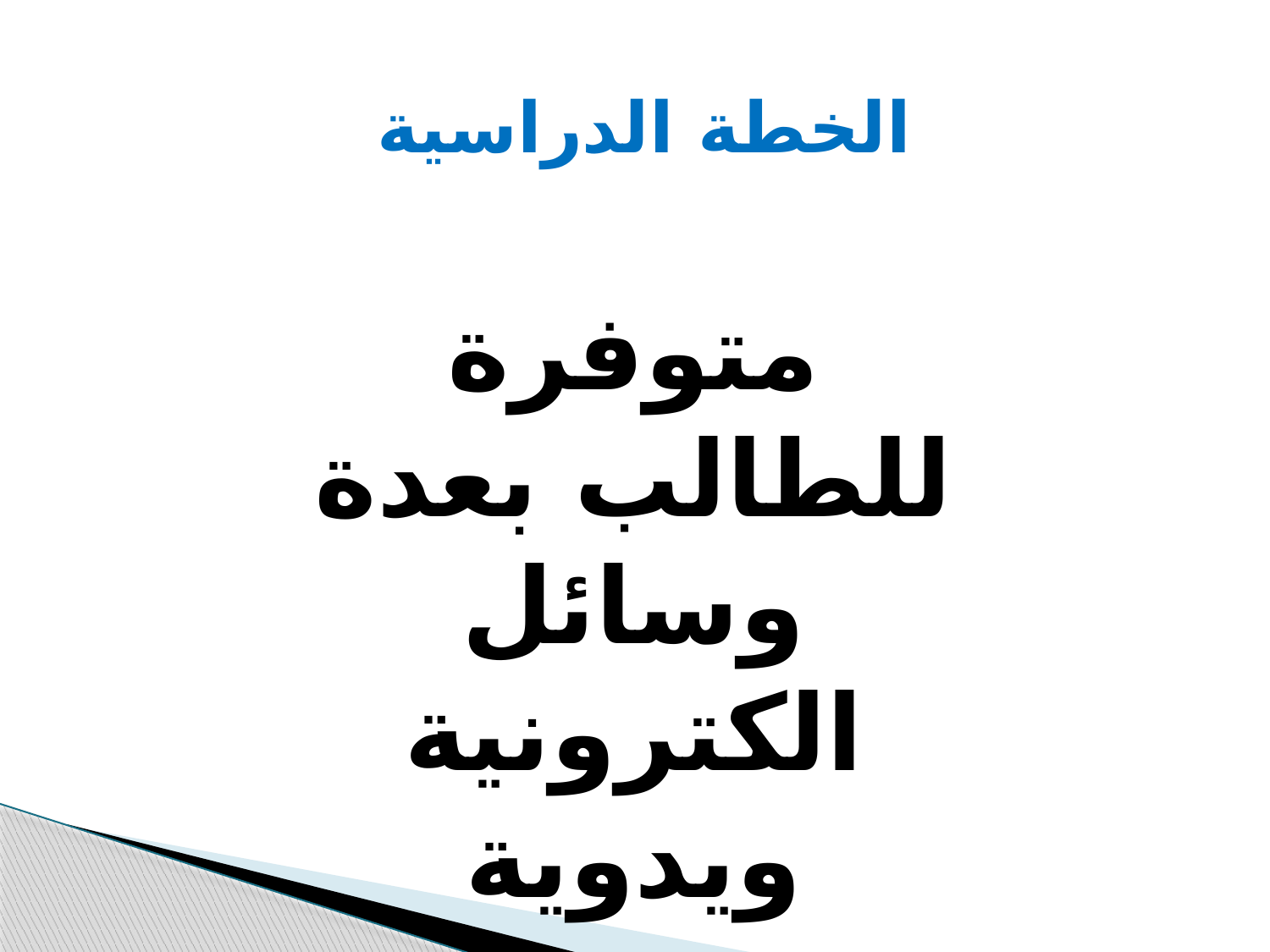

الخطة الدراسية
متوفرة للطالب بعدة وسائل الكترونية ويدوية
متوفرة على lms